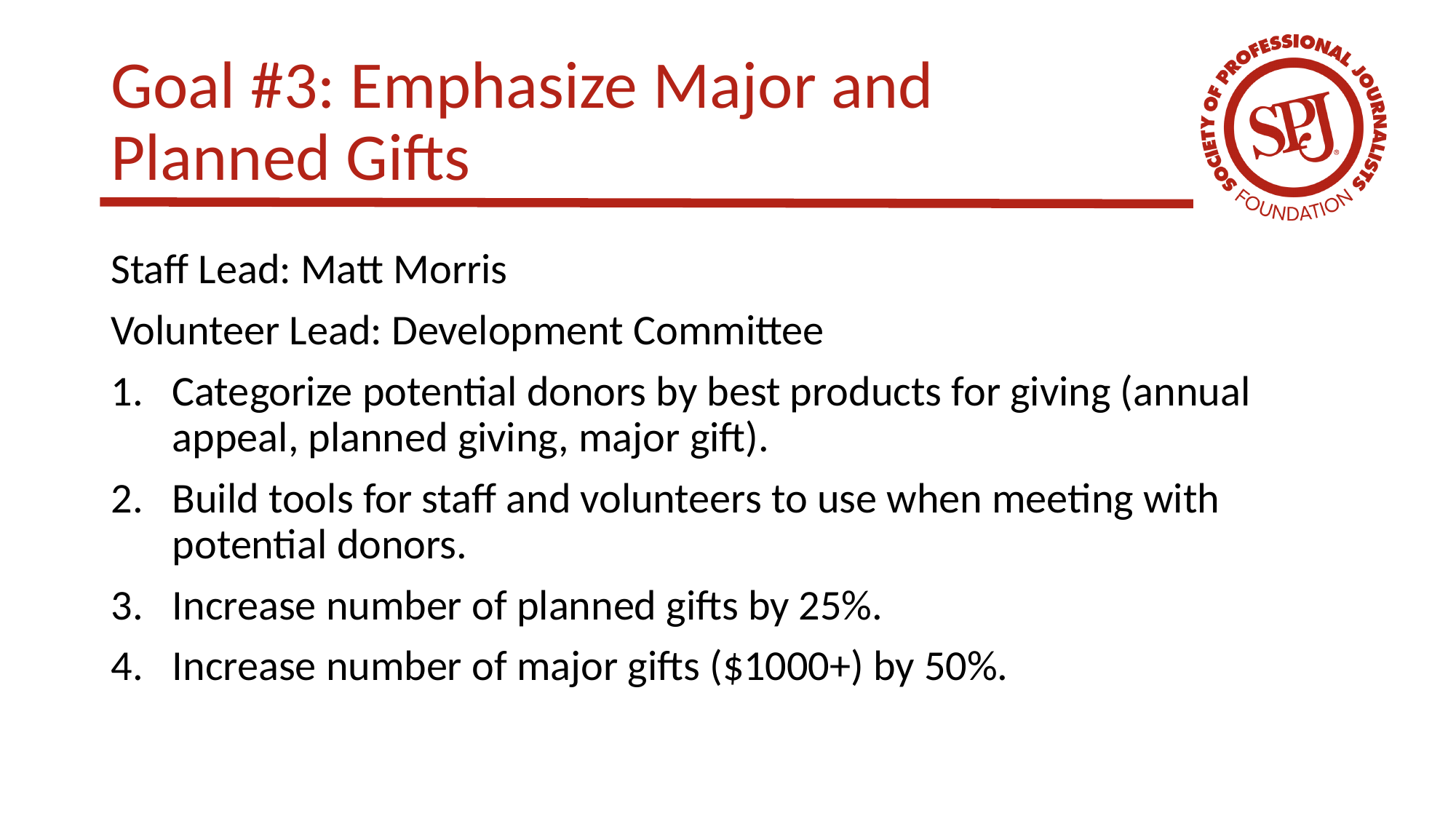

# Goal #3: Emphasize Major and Planned Gifts
Staff Lead: Matt Morris
Volunteer Lead: Development Committee
Categorize potential donors by best products for giving (annual appeal, planned giving, major gift).
Build tools for staff and volunteers to use when meeting with potential donors.
Increase number of planned gifts by 25%.
Increase number of major gifts ($1000+) by 50%.